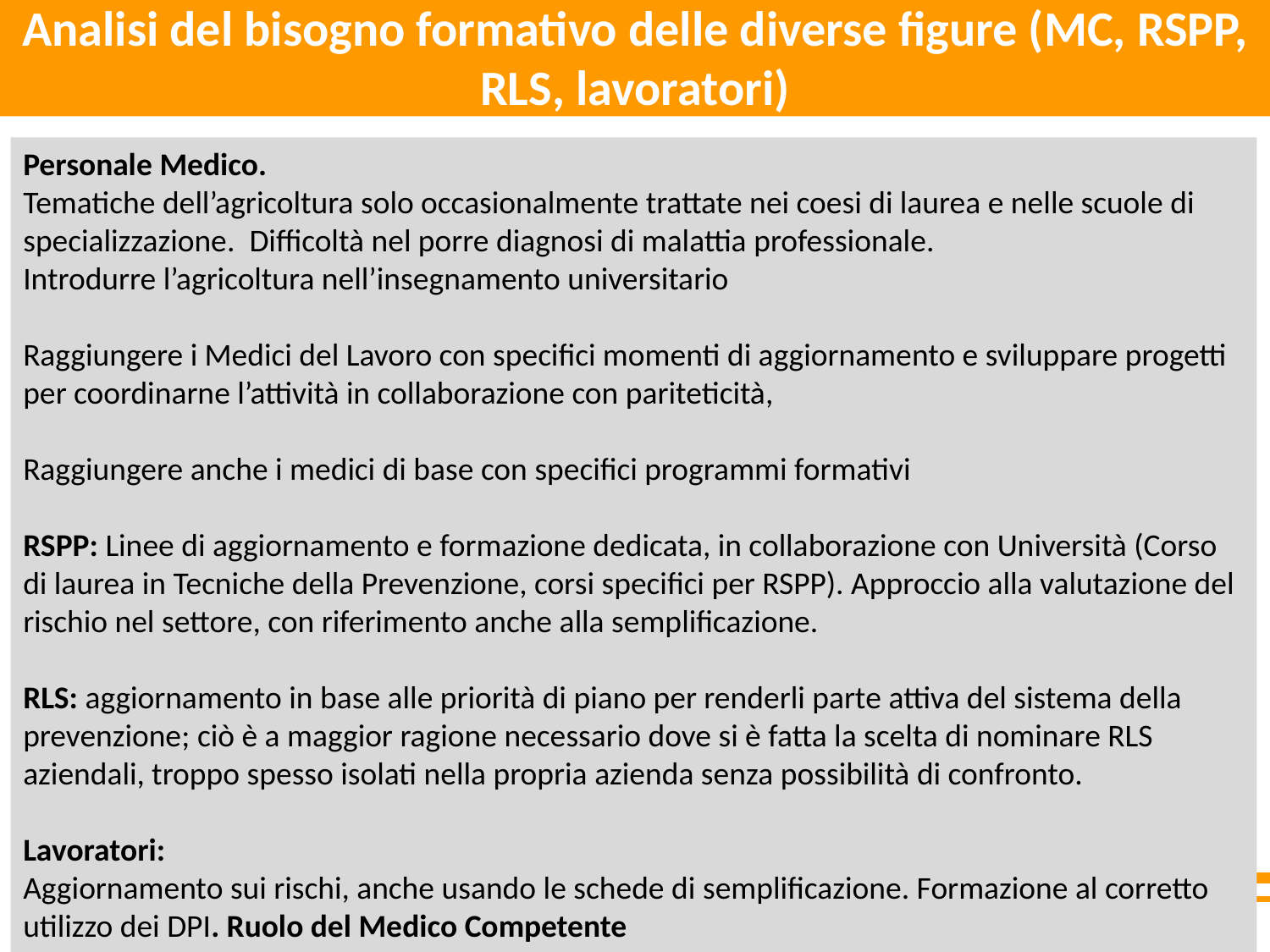

Analisi del bisogno formativo delle diverse figure (MC, RSPP, RLS, lavoratori)

Personale Medico.
Tematiche dell’agricoltura solo occasionalmente trattate nei coesi di laurea e nelle scuole di specializzazione.  Difficoltà nel porre diagnosi di malattia professionale.
Introdurre l’agricoltura nell’insegnamento universitario

Raggiungere i Medici del Lavoro con specifici momenti di aggiornamento e sviluppare progetti per coordinarne l’attività in collaborazione con pariteticità,

Raggiungere anche i medici di base con specifici programmi formativi

RSPP: Linee di aggiornamento e formazione dedicata, in collaborazione con Università (Corso di laurea in Tecniche della Prevenzione, corsi specifici per RSPP). Approccio alla valutazione del rischio nel settore, con riferimento anche alla semplificazione.

RLS: aggiornamento in base alle priorità di piano per renderli parte attiva del sistema della prevenzione; ciò è a maggior ragione necessario dove si è fatta la scelta di nominare RLS aziendali, troppo spesso isolati nella propria azienda senza possibilità di confronto.

Lavoratori:
Aggiornamento sui rischi, anche usando le schede di semplificazione. Formazione al corretto utilizzo dei DPI. Ruolo del Medico Competente